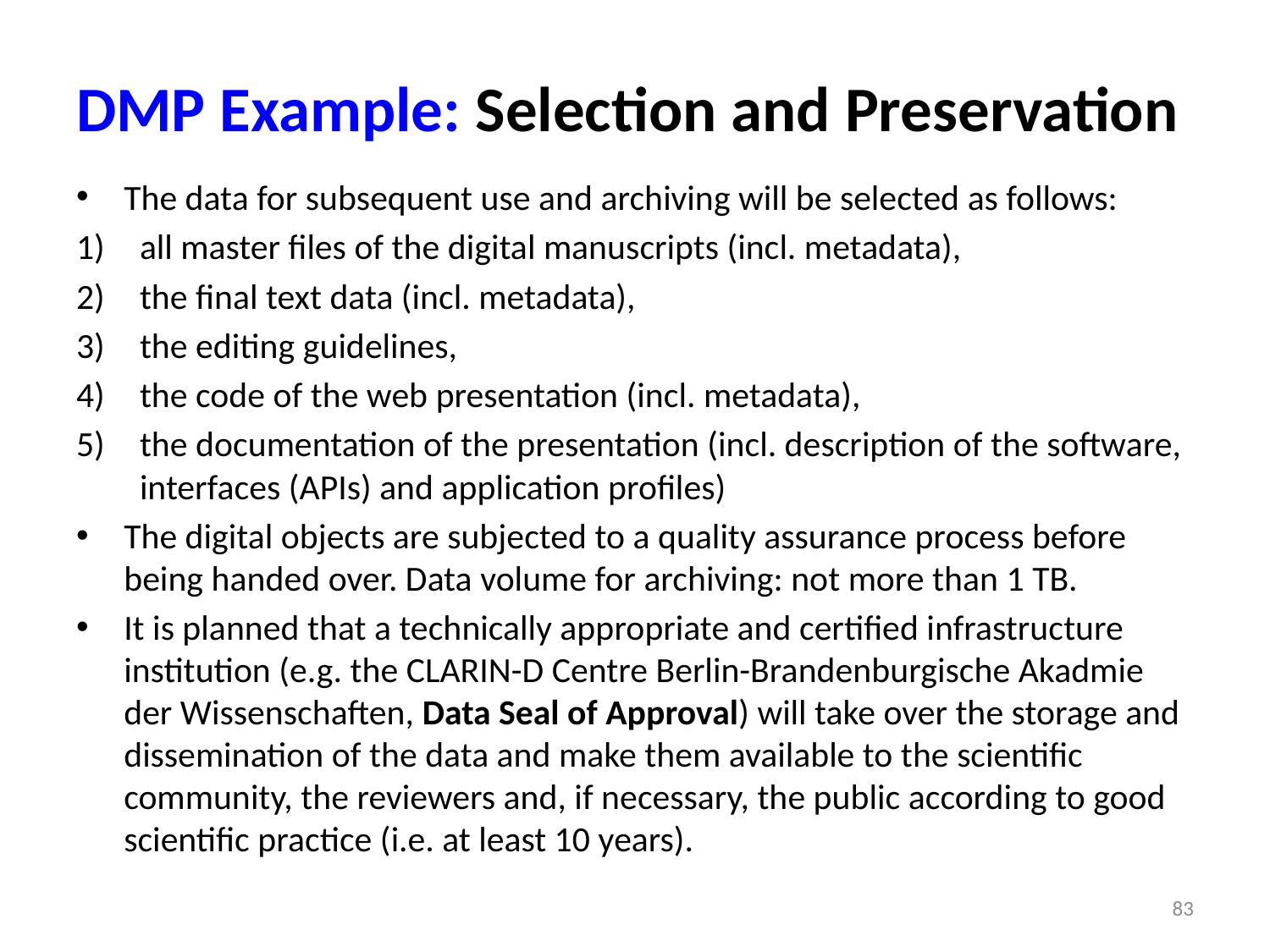

# DMP Example: Selection and Preservation
The data for subsequent use and archiving will be selected as follows:
all master files of the digital manuscripts (incl. metadata),
the final text data (incl. metadata),
the editing guidelines,
the code of the web presentation (incl. metadata),
the documentation of the presentation (incl. description of the software, interfaces (APIs) and application profiles)
The digital objects are subjected to a quality assurance process before being handed over. Data volume for archiving: not more than 1 TB.
It is planned that a technically appropriate and certified infrastructure institution (e.g. the CLARIN-D Centre Berlin-Brandenburgische Akadmie der Wissenschaften, Data Seal of Approval) will take over the storage and dissemination of the data and make them available to the scientific community, the reviewers and, if necessary, the public according to good scientific practice (i.e. at least 10 years).

83